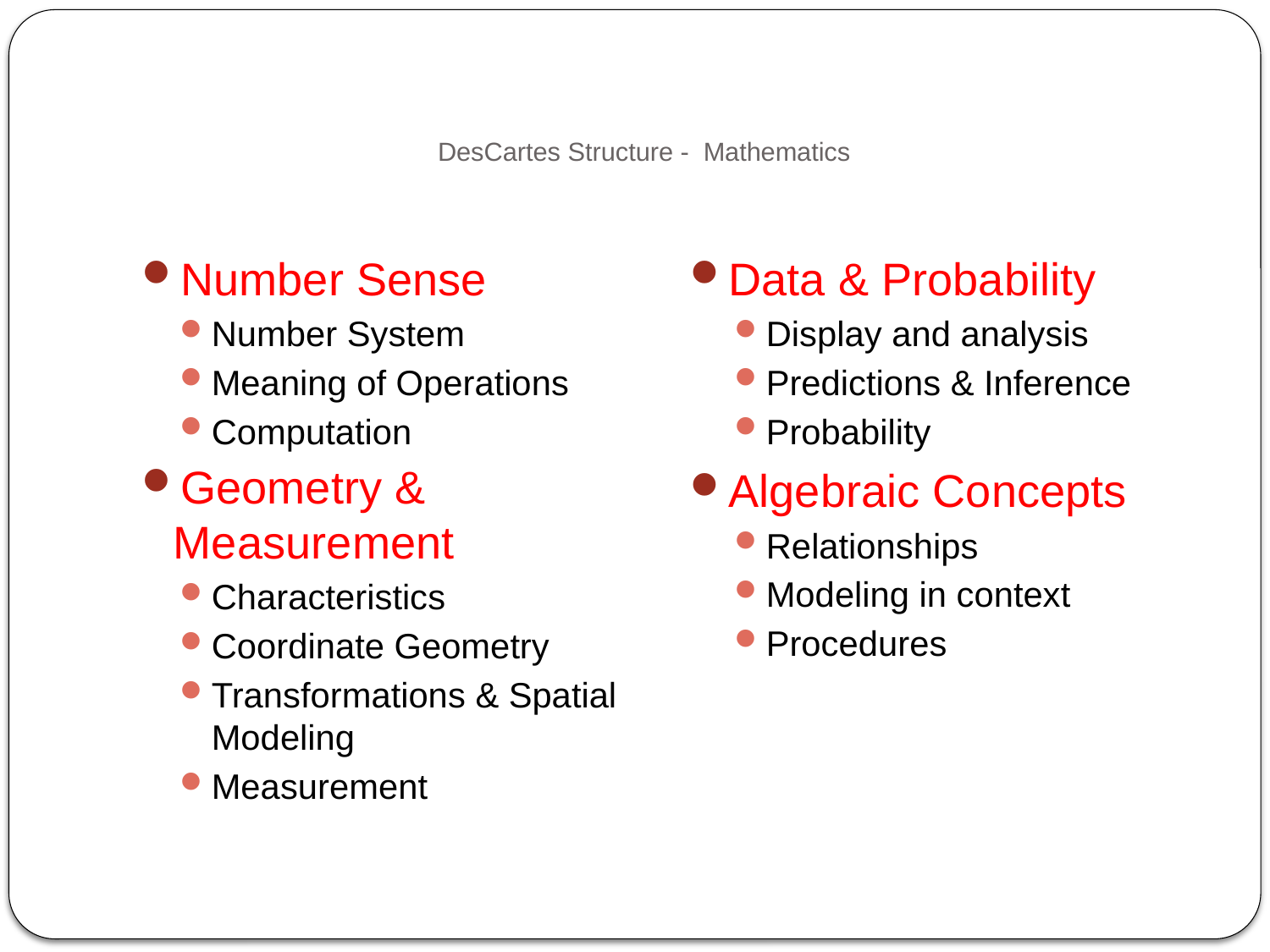

# DesCartes Structure -  Mathematics
Number Sense
Number System
Meaning of Operations
Computation
Geometry & Measurement
Characteristics
Coordinate Geometry
Transformations & Spatial Modeling
Measurement
Data & Probability
Display and analysis
Predictions & Inference
Probability
Algebraic Concepts
Relationships
Modeling in context
Procedures